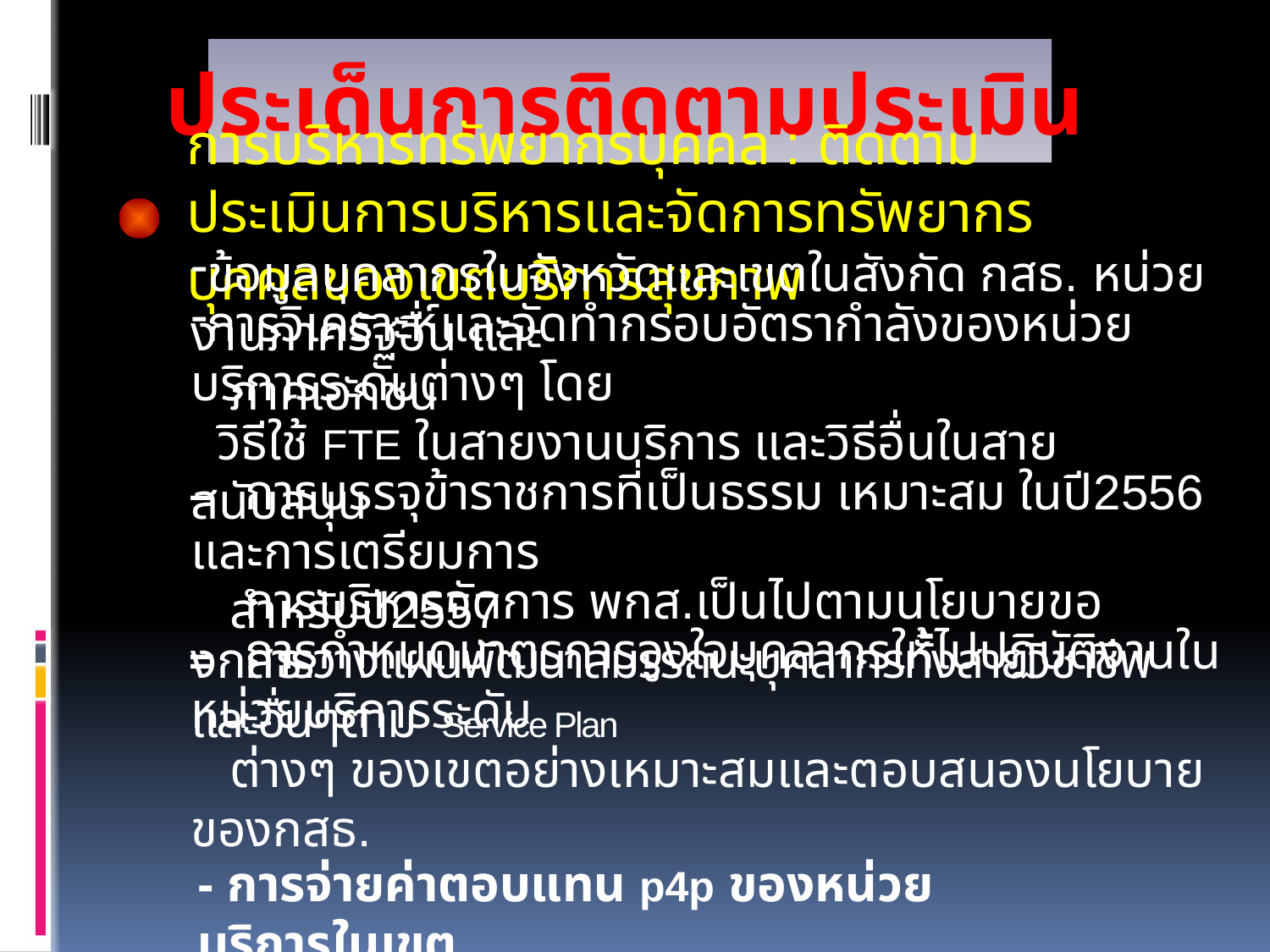

ประเด็นการติดตามประเมิน

การบริหารทรัพยากรบุคคล : ติดตาม ประเมินการบริหารและจัดการทรัพยากรบุคคลของเขตบริการสุขภาพ

ข้อมูลบุคลากรในจังหวัดและเขตในสังกัด กสธ. หน่วยงานภาครัฐอื่น และ
   ภาคเอกชน
การวิเคราะห์และจัดทำกรอบอัตรากำลังของหน่วยบริการระดับต่างๆ โดย
  วิธีใช้ FTE ในสายงานบริการ และวิธีอื่นในสายสนับสนุน
- การบรรจุข้าราชการที่เป็นธรรม เหมาะสม ในปี2556 และการเตรียมการ
   สำหรับปี2557
- การบริหารจัดการ พกส.เป็นไปตามนโยบายของกสธ.
- การวางแผนพัฒนาสมรรถนะบุคลากรทั้งสายวิชาชีพ และอื่นๆตาม  Service Plan
- การกำหนดมาตรการจูงใจบุคลากรให้ไปปฏิบัติงานในหน่วยบริการระดับ
   ต่างๆ ของเขตอย่างเหมาะสมและตอบสนองนโยบายของกสธ.
- การจ่ายค่าตอบแทน p4p ของหน่วยบริการในเขต